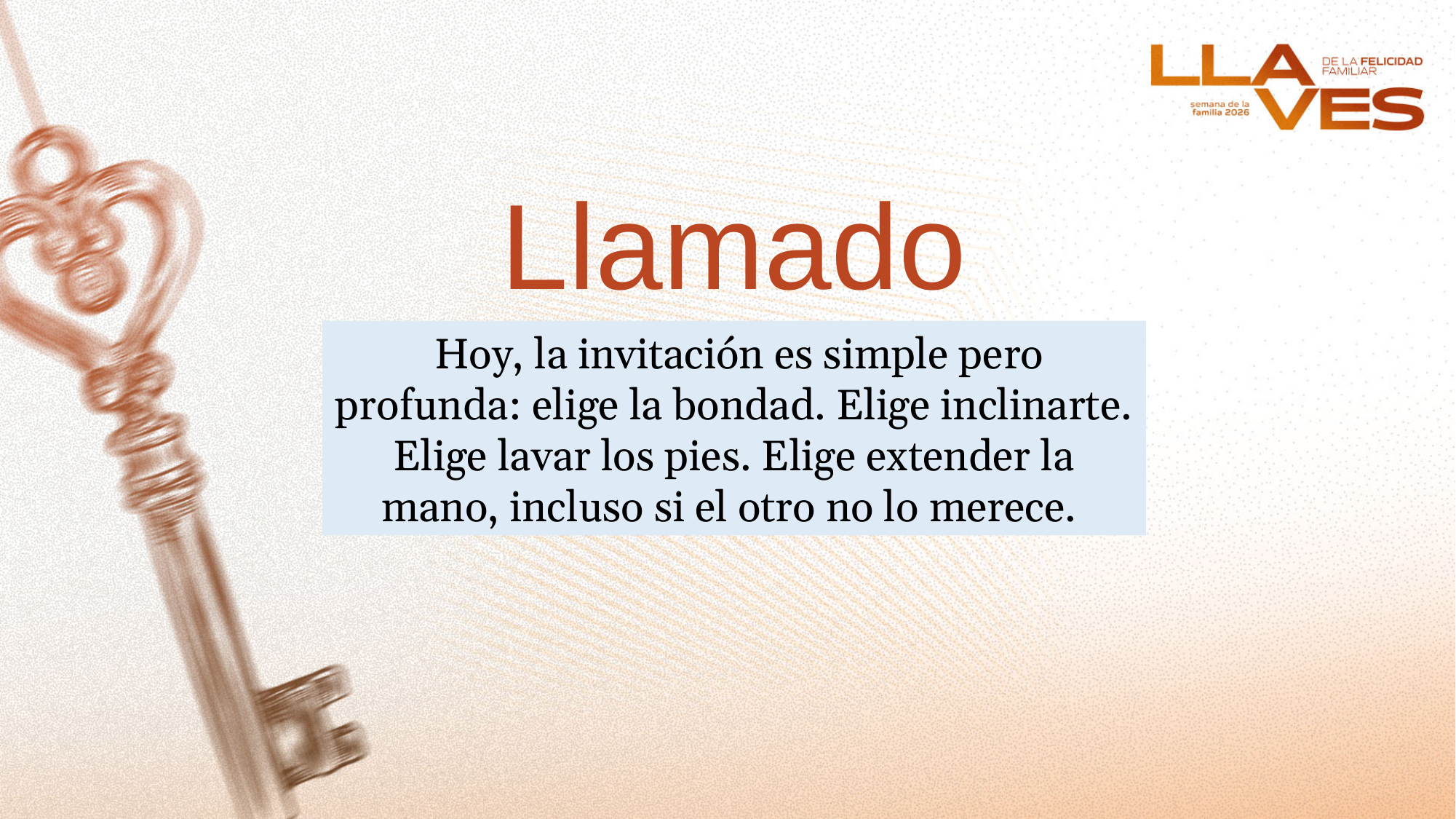

Llamado
 Hoy, la invitación es simple pero profunda: elige la bondad. Elige inclinarte. Elige lavar los pies. Elige extender la mano, incluso si el otro no lo merece.